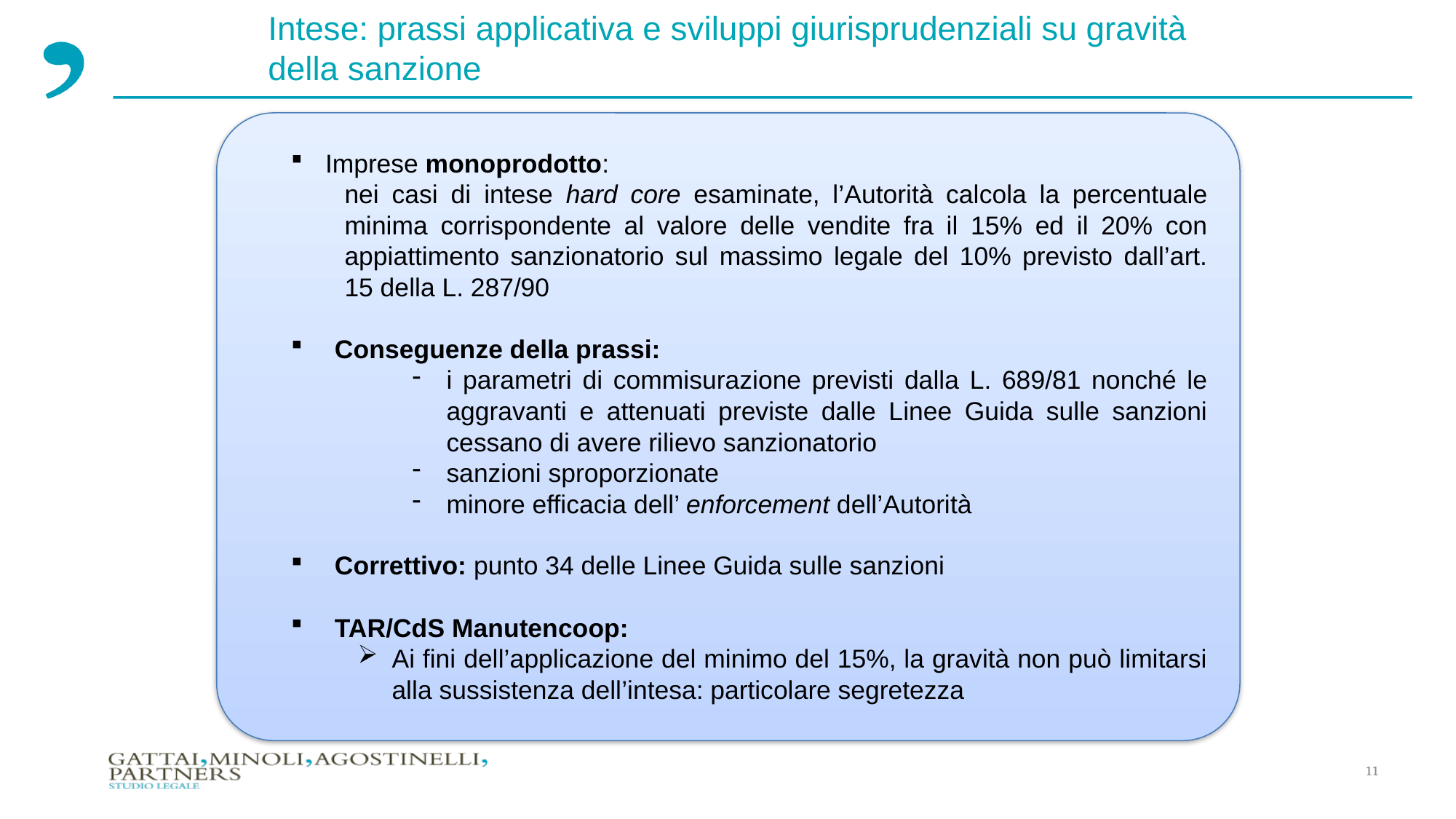

Intese: prassi applicativa e sviluppi giurisprudenziali su gravità della sanzione

Imprese monoprodotto:
nei casi di intese hard core esaminate, l’Autorità calcola la percentuale minima corrispondente al valore delle vendite fra il 15% ed il 20% con appiattimento sanzionatorio sul massimo legale del 10% previsto dall’art. 15 della L. 287/90

Conseguenze della prassi:
i parametri di commisurazione previsti dalla L. 689/81 nonché le aggravanti e attenuati previste dalle Linee Guida sulle sanzioni cessano di avere rilievo sanzionatorio
sanzioni sproporzionate
minore efficacia dell’ enforcement dell’Autorità

Correttivo: punto 34 delle Linee Guida sulle sanzioni

TAR/CdS Manutencoop:
Ai fini dell’applicazione del minimo del 15%, la gravità non può limitarsi alla sussistenza dell’intesa: particolare segretezza

11